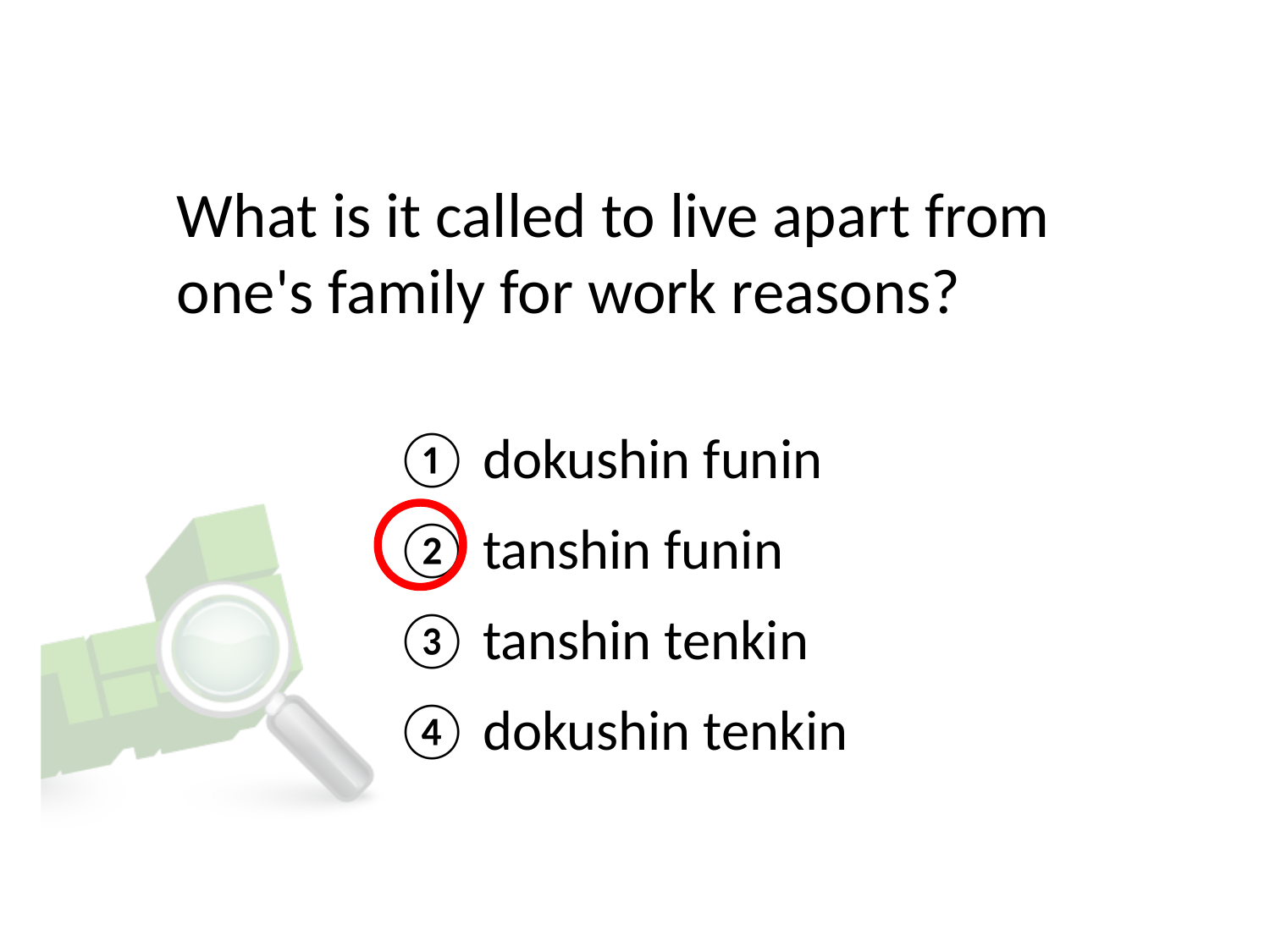

# What is it called to live apart from one's family for work reasons?
① dokushin funin
② tanshin funin
③ tanshin tenkin
④ dokushin tenkin